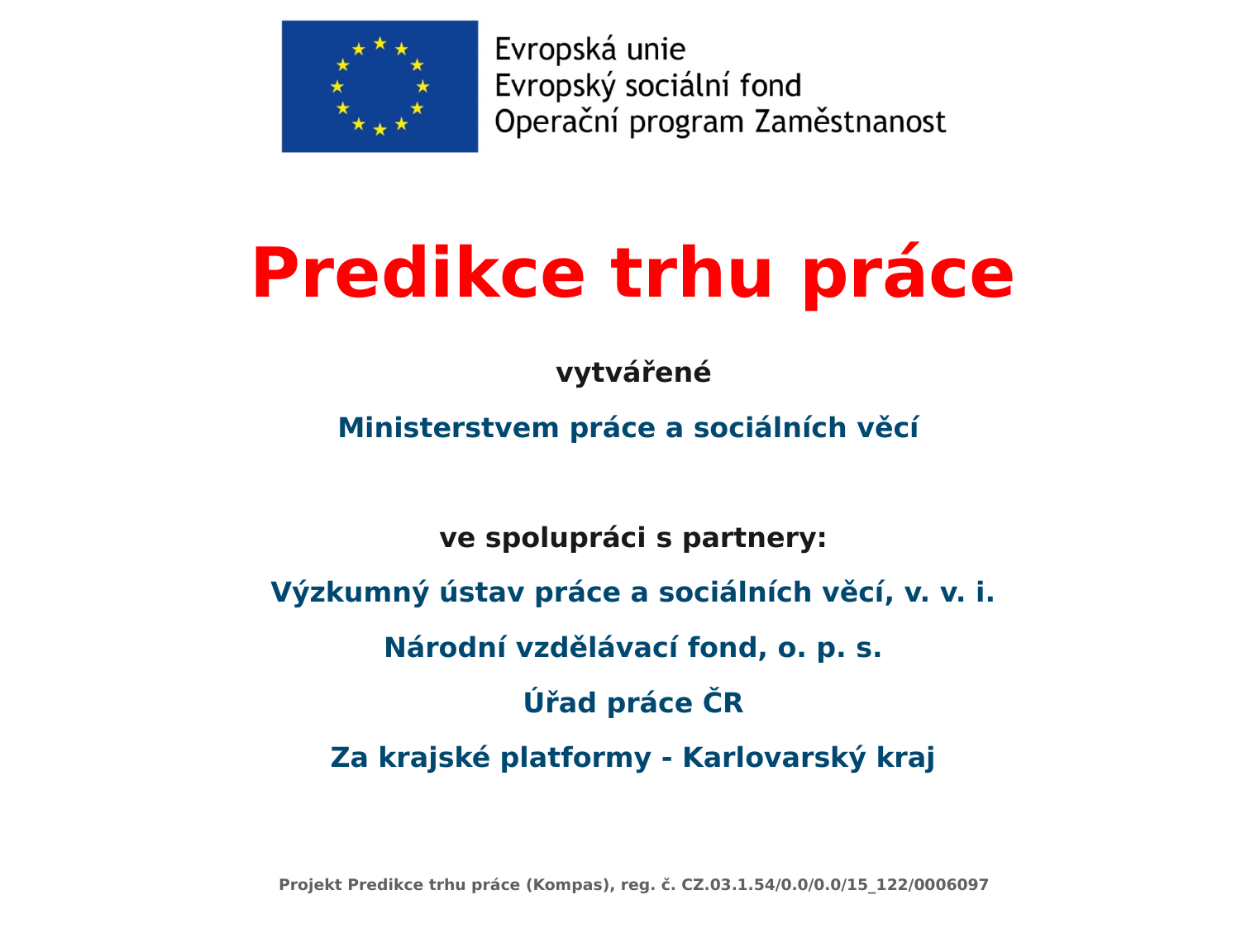

Predikce trhu práce

vytvářené
Ministerstvem práce a sociálních věcí

ve spolupráci s partnery:
Výzkumný ústav práce a sociálních věcí, v. v. i.
Národní vzdělávací fond, o. p. s.
Úřad práce ČR
Za krajské platformy - Karlovarský kraj

Projekt Predikce trhu práce (Kompas), reg. č. CZ.03.1.54/0.0/0.0/15_122/0006097